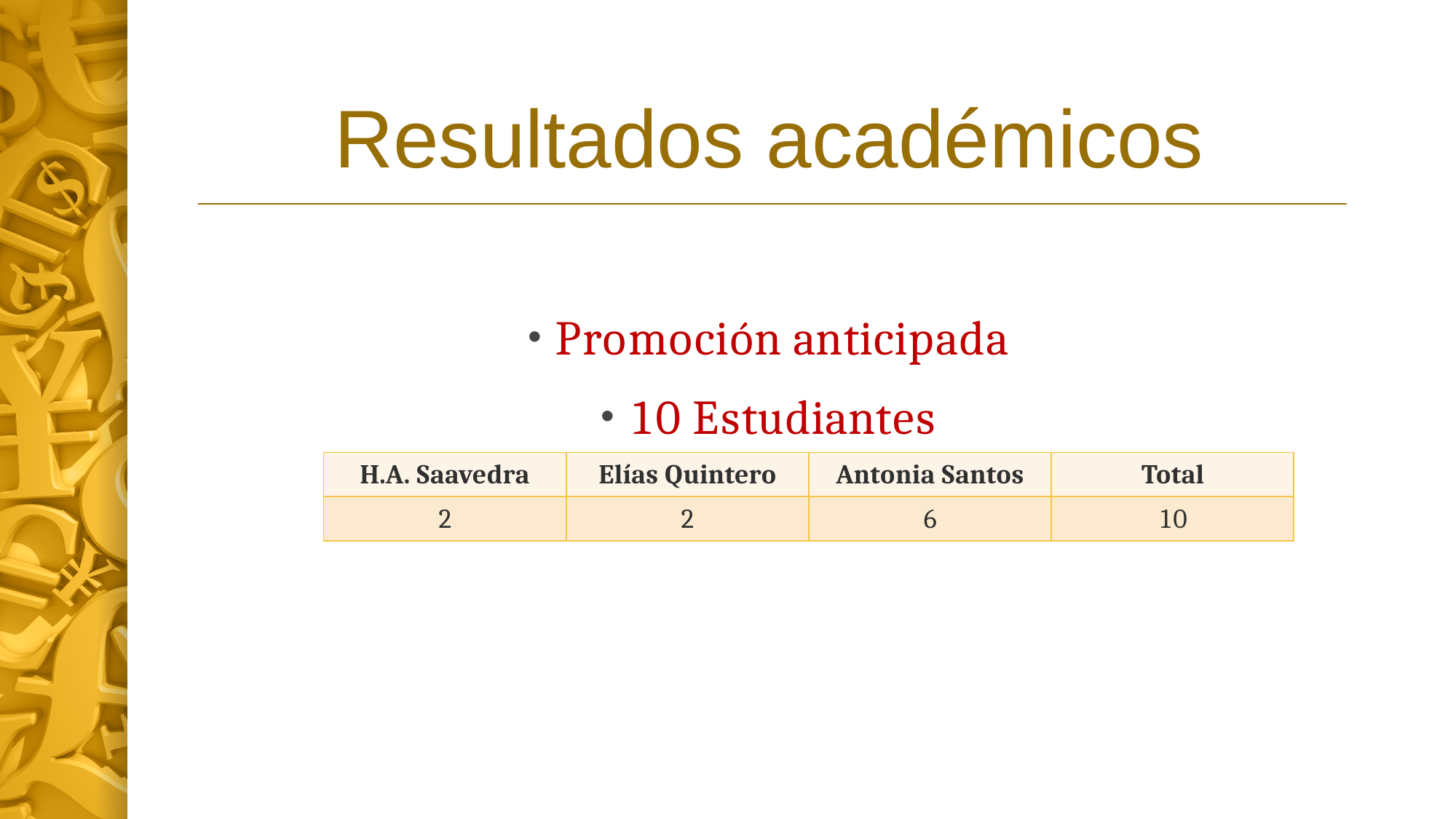

# Resultados académicos

Promoción anticipada
10 Estudiantes

| H.A. Saavedra | Elías Quintero | Antonia Santos | Total |
| --- | --- | --- | --- |
| 2 | 2 | 6 | 10 |